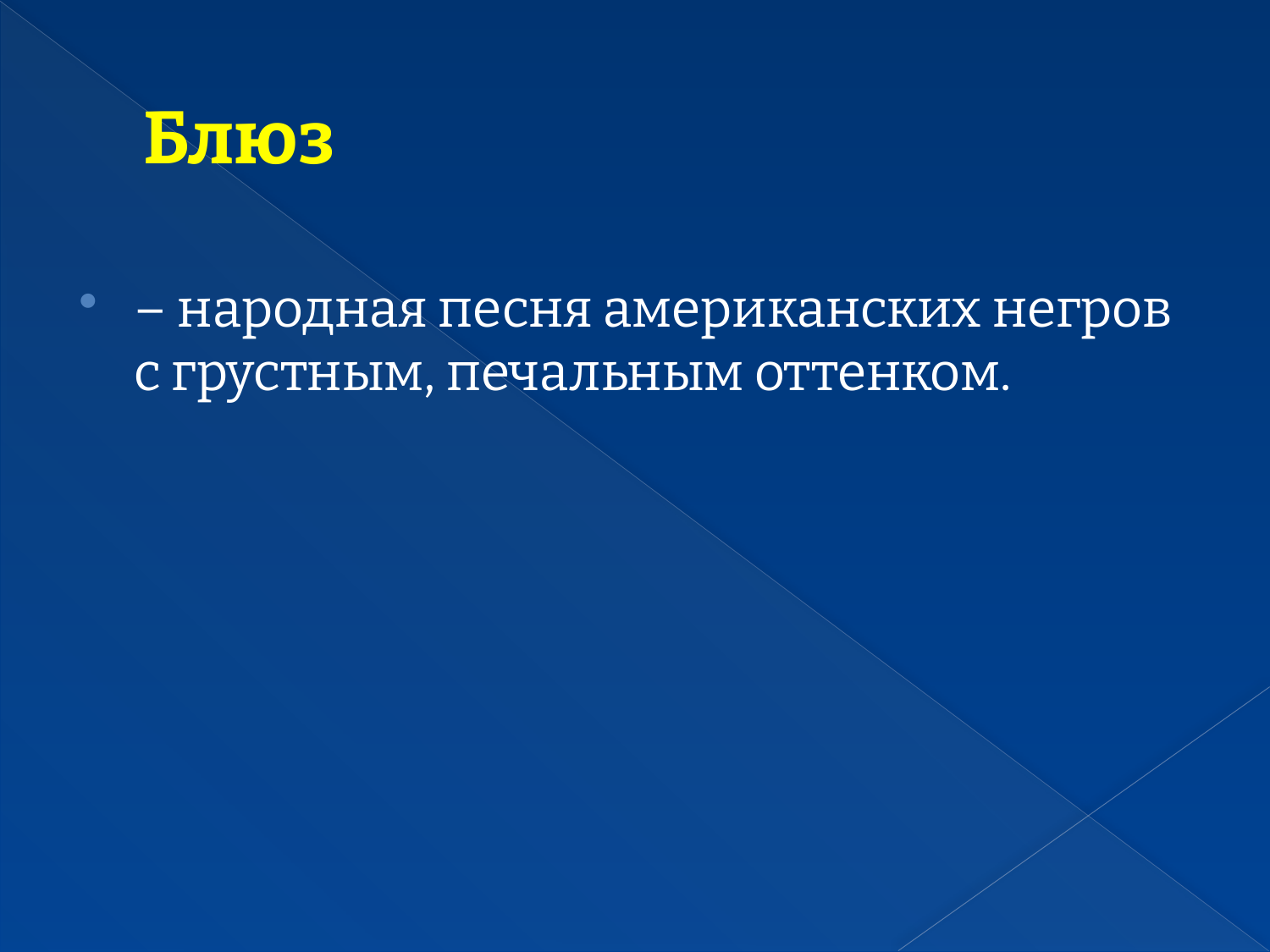

# Блюз
– народная песня американских негров с грустным, печальным оттенком.